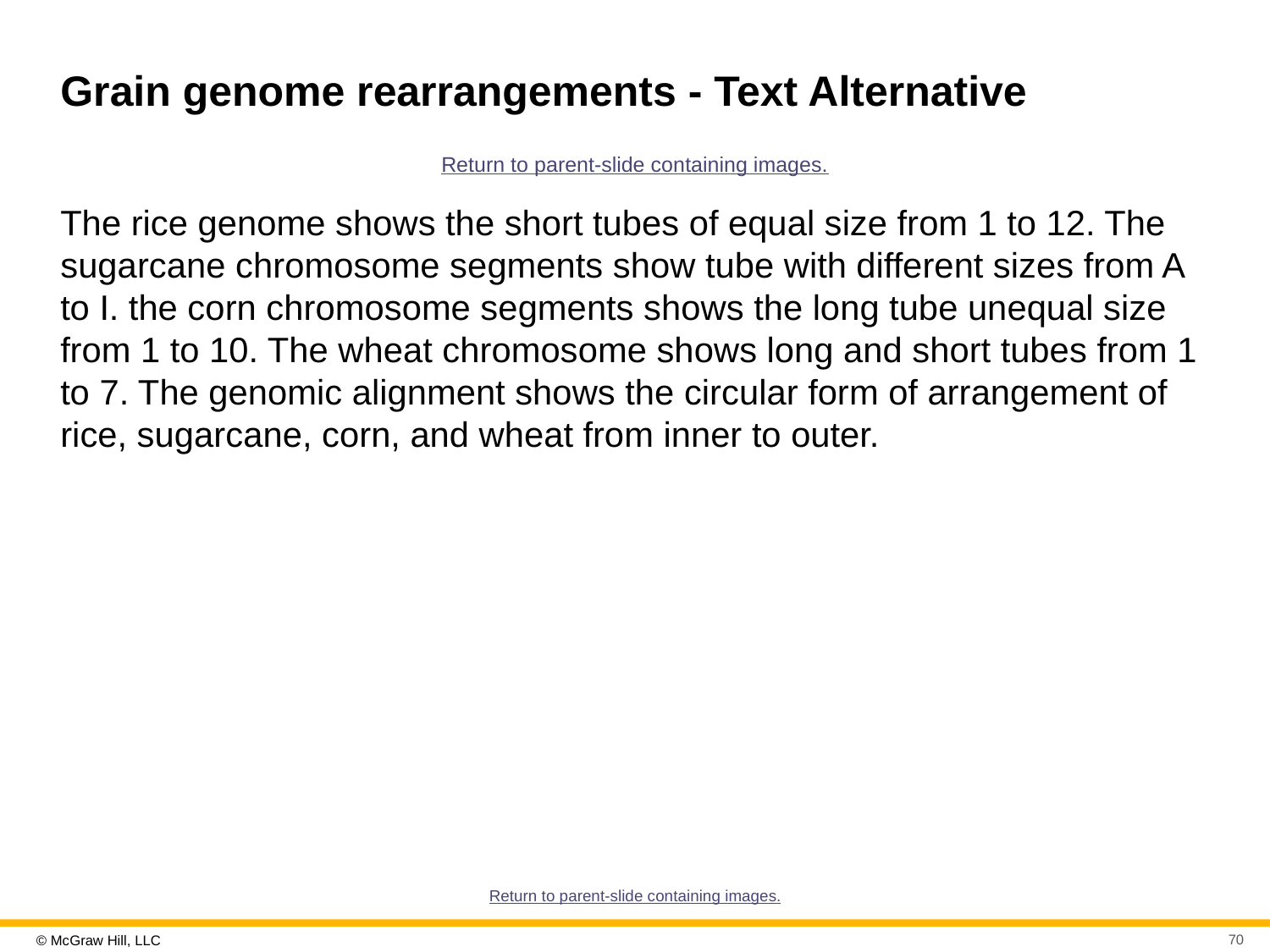

# Grain genome rearrangements - Text Alternative
Return to parent-slide containing images.
The rice genome shows the short tubes of equal size from 1 to 12. The sugarcane chromosome segments show tube with different sizes from A to I. the corn chromosome segments shows the long tube unequal size from 1 to 10. The wheat chromosome shows long and short tubes from 1 to 7. The genomic alignment shows the circular form of arrangement of rice, sugarcane, corn, and wheat from inner to outer.
Return to parent-slide containing images.
70